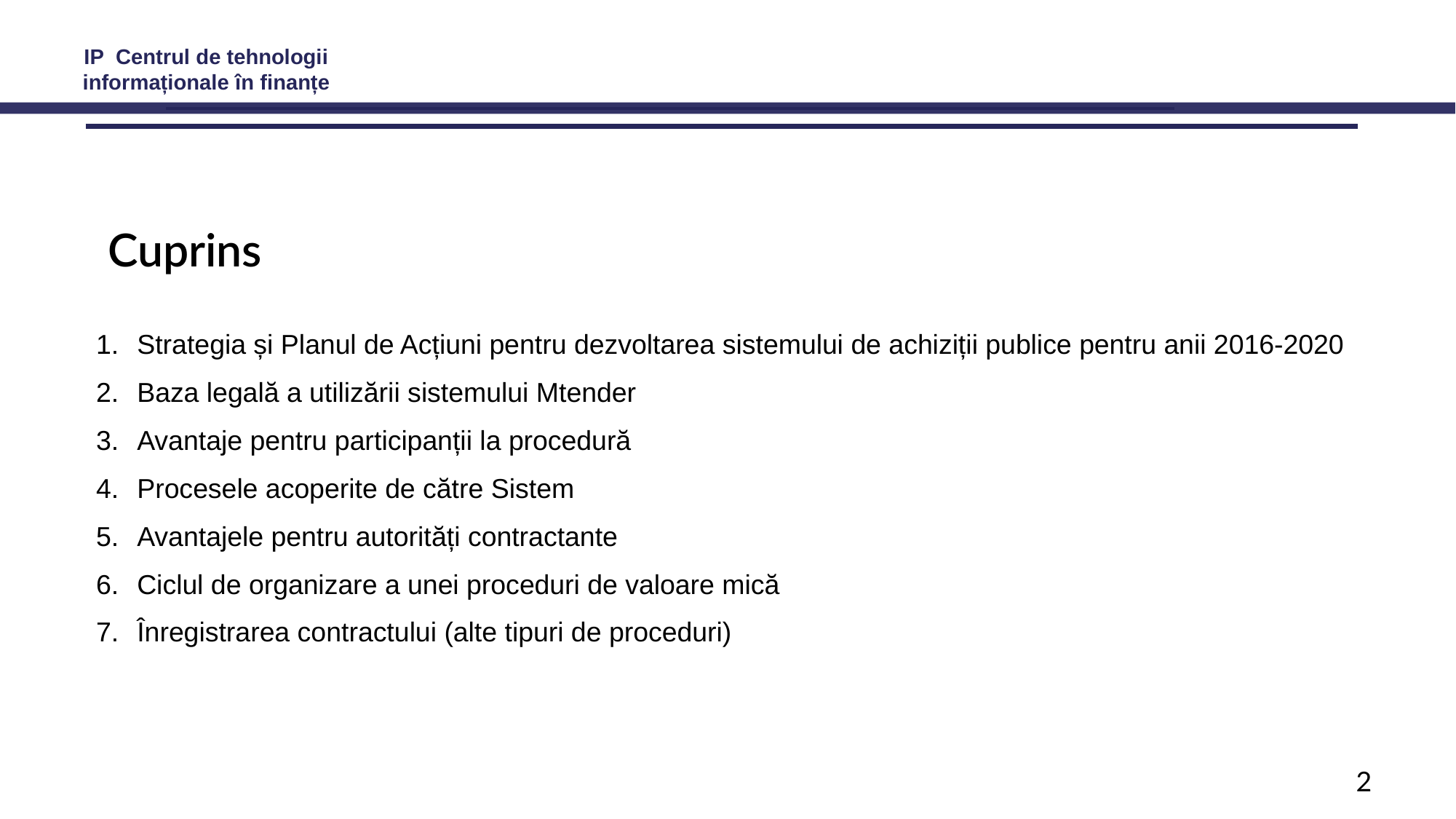

IP  Centrul de tehnologii informaționale în finanțe
Cuprins
Strategia și Planul de Acțiuni pentru dezvoltarea sistemului de achiziții publice pentru anii 2016-2020
Baza legală a utilizării sistemului Mtender
Avantaje pentru participanții la procedură
Procesele acoperite de către Sistem
Avantajele pentru autorități contractante
Ciclul de organizare a unei proceduri de valoare mică
Înregistrarea contractului (alte tipuri de proceduri)

2